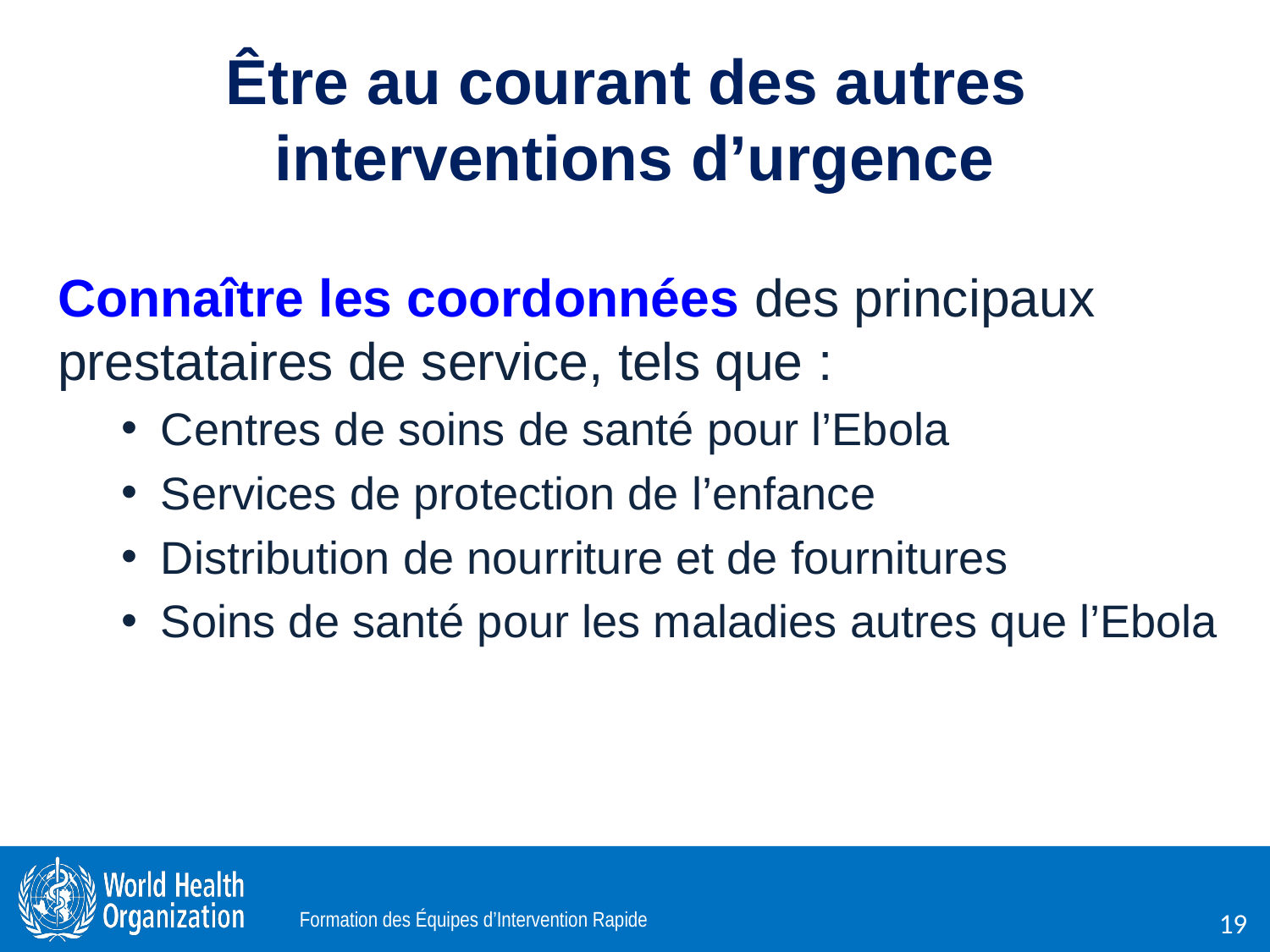

# Être au courant des autres interventions d’urgence
Connaître les coordonnées des principaux prestataires de service, tels que :
Centres de soins de santé pour l’Ebola
Services de protection de l’enfance
Distribution de nourriture et de fournitures
Soins de santé pour les maladies autres que l’Ebola